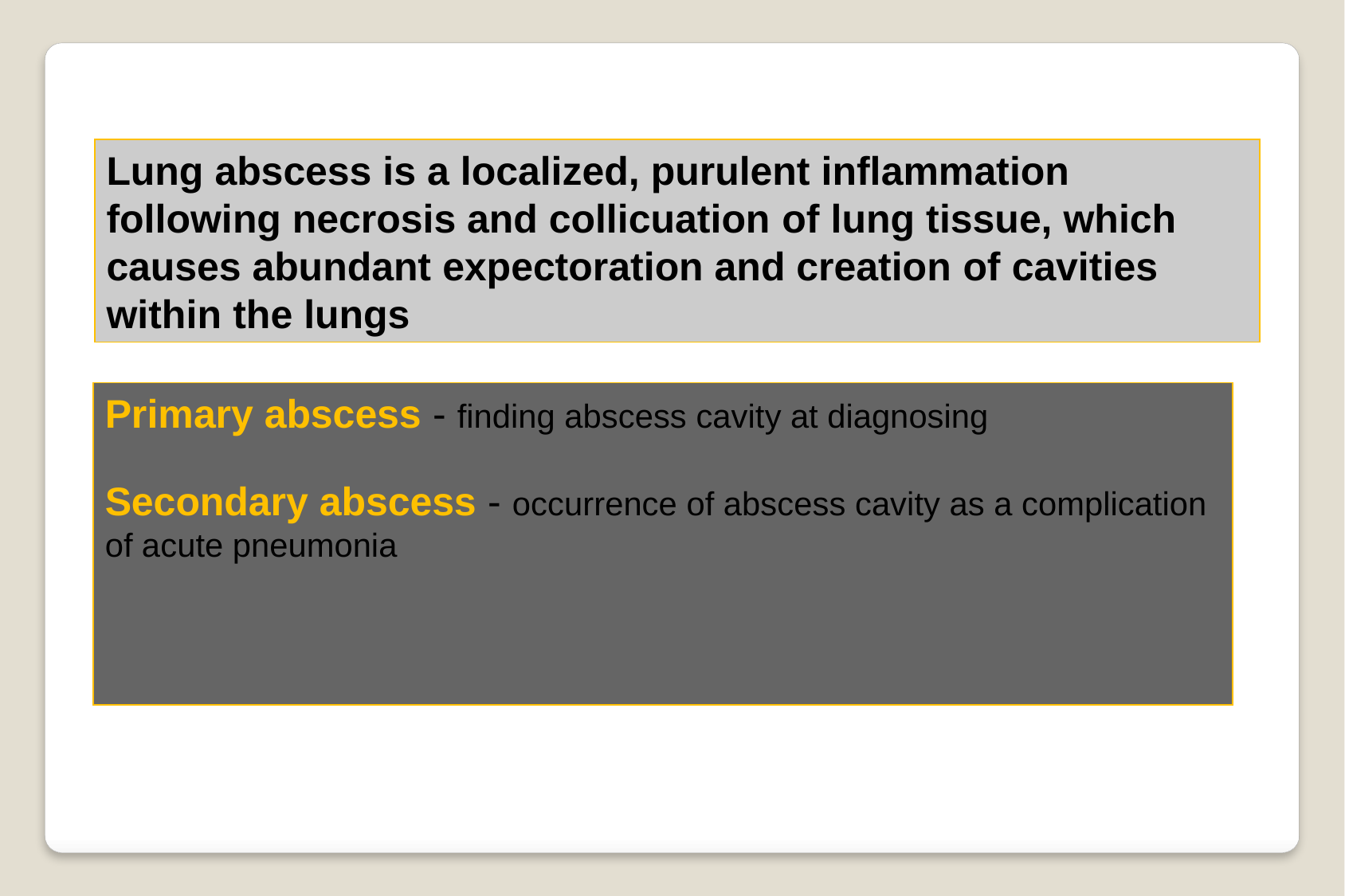

Lung abscess is a localized, purulent inflammation following necrosis and collicuation of lung tissue, which causes abundant expectoration and creation of cavities within the lungs
Primary abscess - finding abscess cavity at diagnosing

Secondary abscess - occurrence of abscess cavity as a complication of acute pneumonia